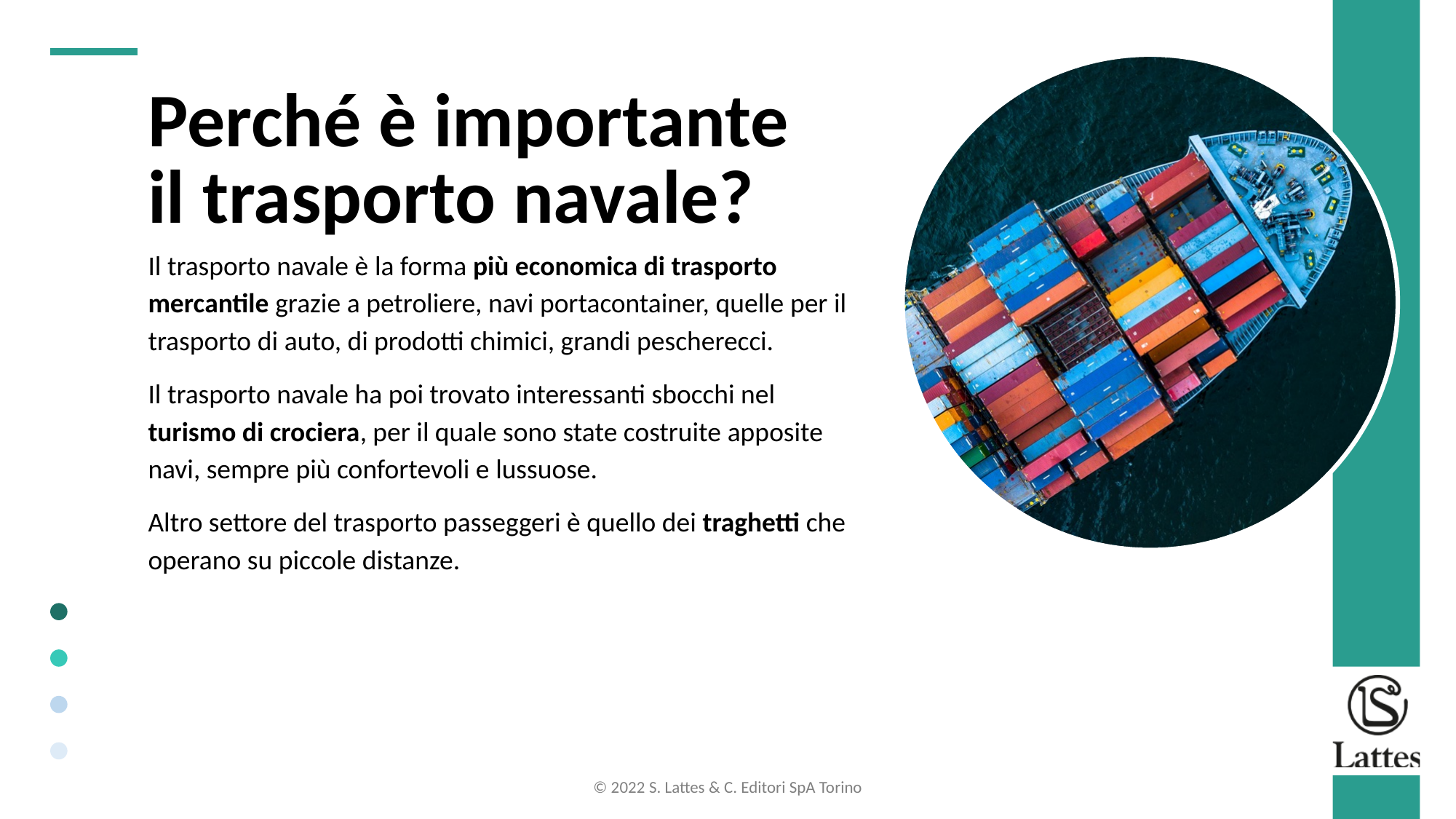

Perché è importante
il trasporto navale?
Il trasporto navale è la forma più economica di trasporto mercantile grazie a petroliere, navi portacontainer, quelle per il trasporto di auto, di prodotti chimici, grandi pescherecci.
Il trasporto navale ha poi trovato interessanti sbocchi nel turismo di crociera, per il quale sono state costruite apposite navi, sempre più confortevoli e lussuose.
Altro settore del trasporto passeggeri è quello dei traghetti che operano su piccole distanze.